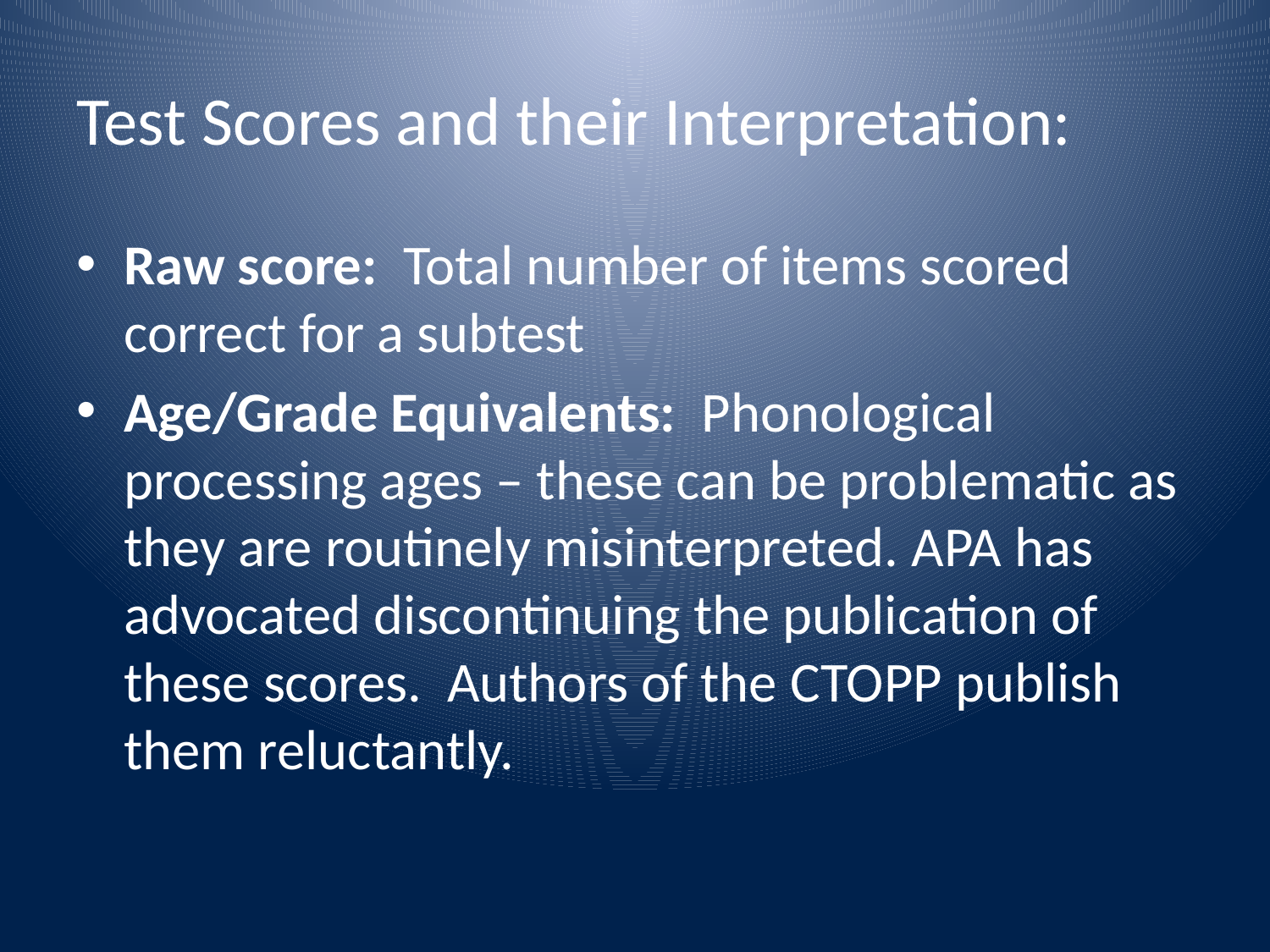

# Test Scores and their Interpretation:
Raw score:  Total number of items scored correct for a subtest
Age/Grade Equivalents:  Phonological processing ages – these can be problematic as they are routinely misinterpreted. APA has advocated discontinuing the publication of these scores.  Authors of the CTOPP publish them reluctantly.